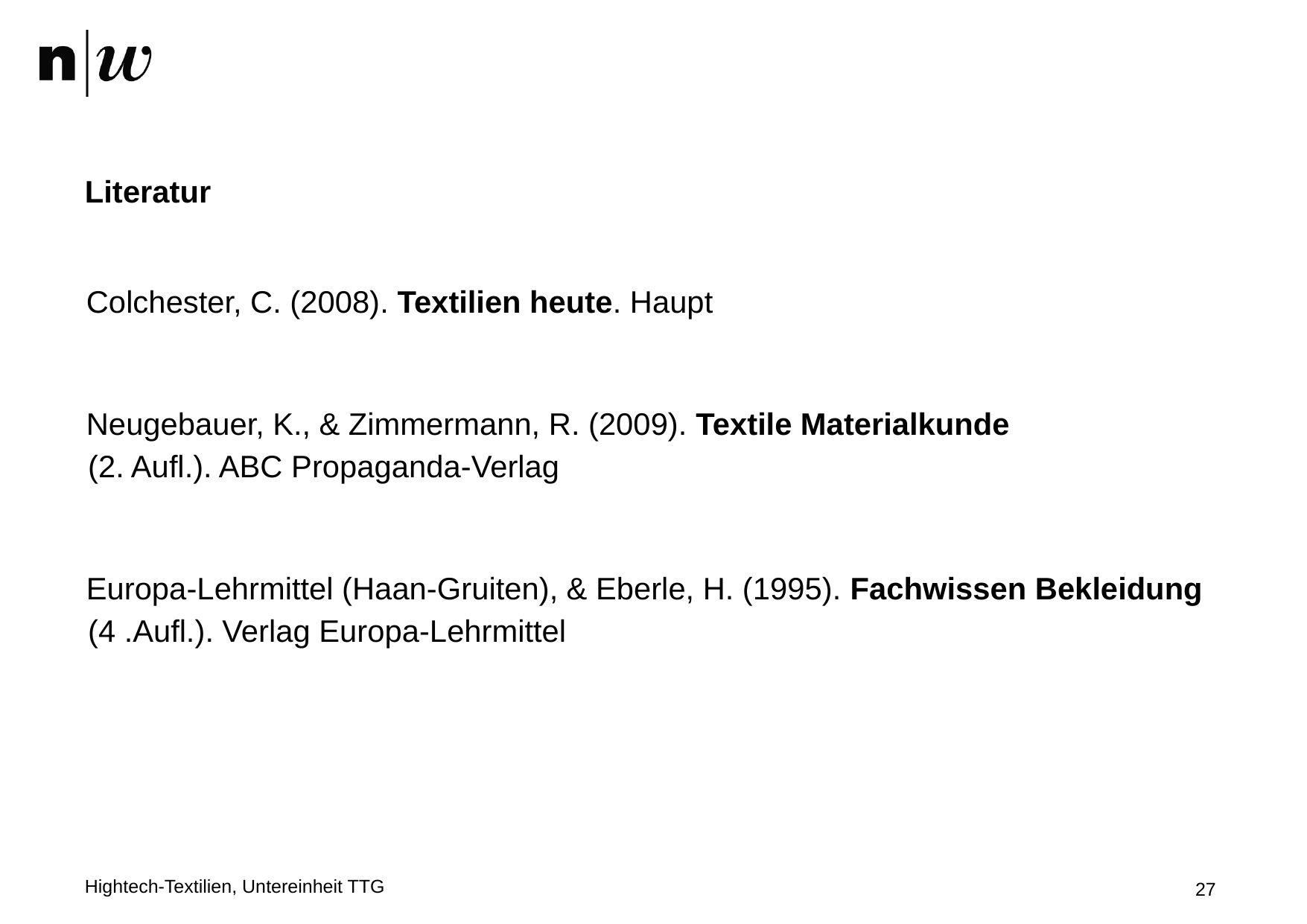

# Literatur
Colchester, C. (2008). Textilien heute. Haupt

Neugebauer, K., & Zimmermann, R. (2009). Textile Materialkunde
(2. Aufl.). ABC Propaganda-Verlag

Europa-Lehrmittel (Haan-Gruiten), & Eberle, H. (1995). Fachwissen Bekleidung
(4 .Aufl.). Verlag Europa-Lehrmittel
Hightech-Textilien, Untereinheit TTG
27